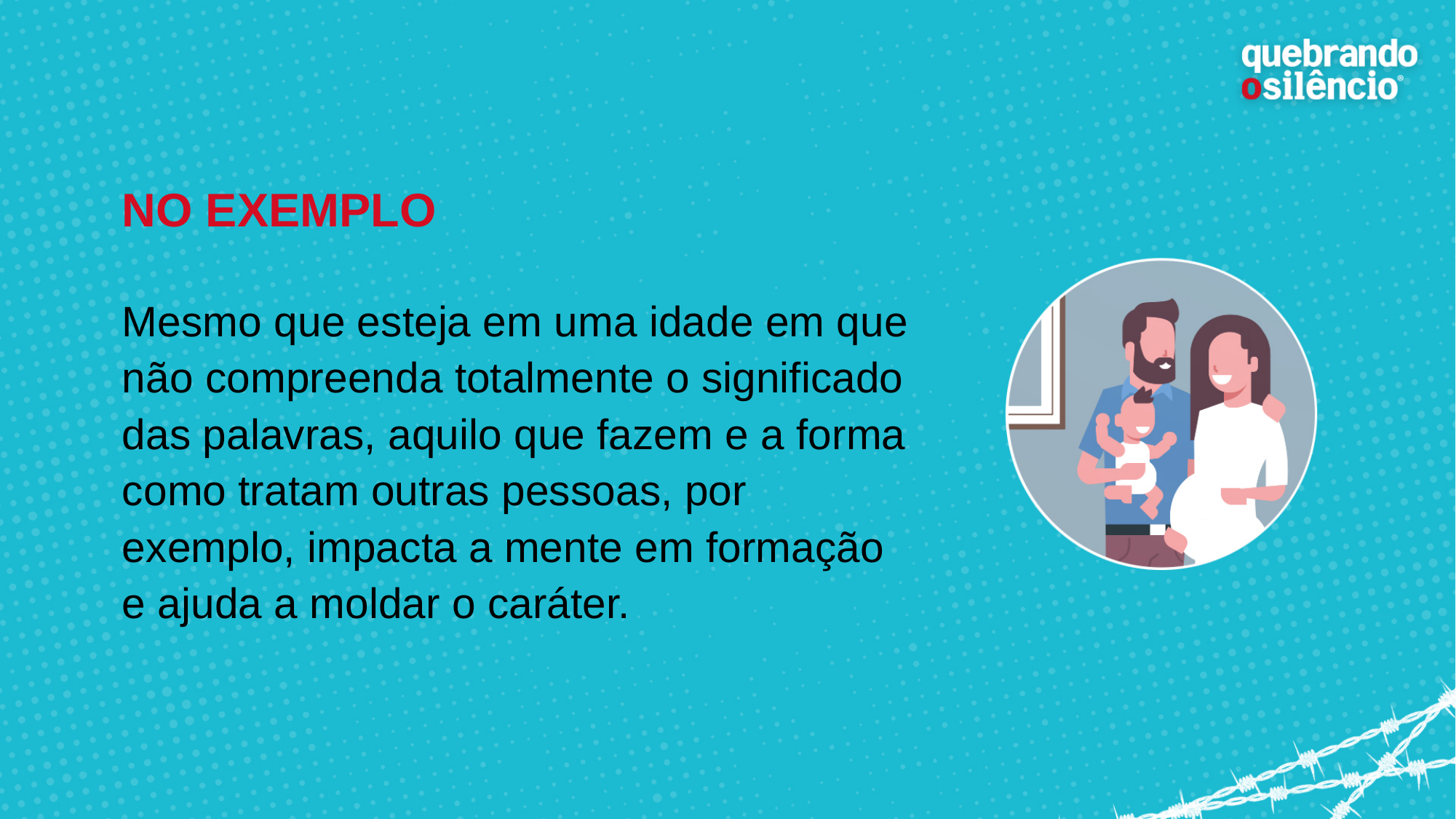

NO EXEMPLO

Mesmo que esteja em uma idade em que não compreenda totalmente o significado das palavras, aquilo que fazem e a forma como tratam outras pessoas, por exemplo, impacta a mente em formação e ajuda a moldar o caráter.